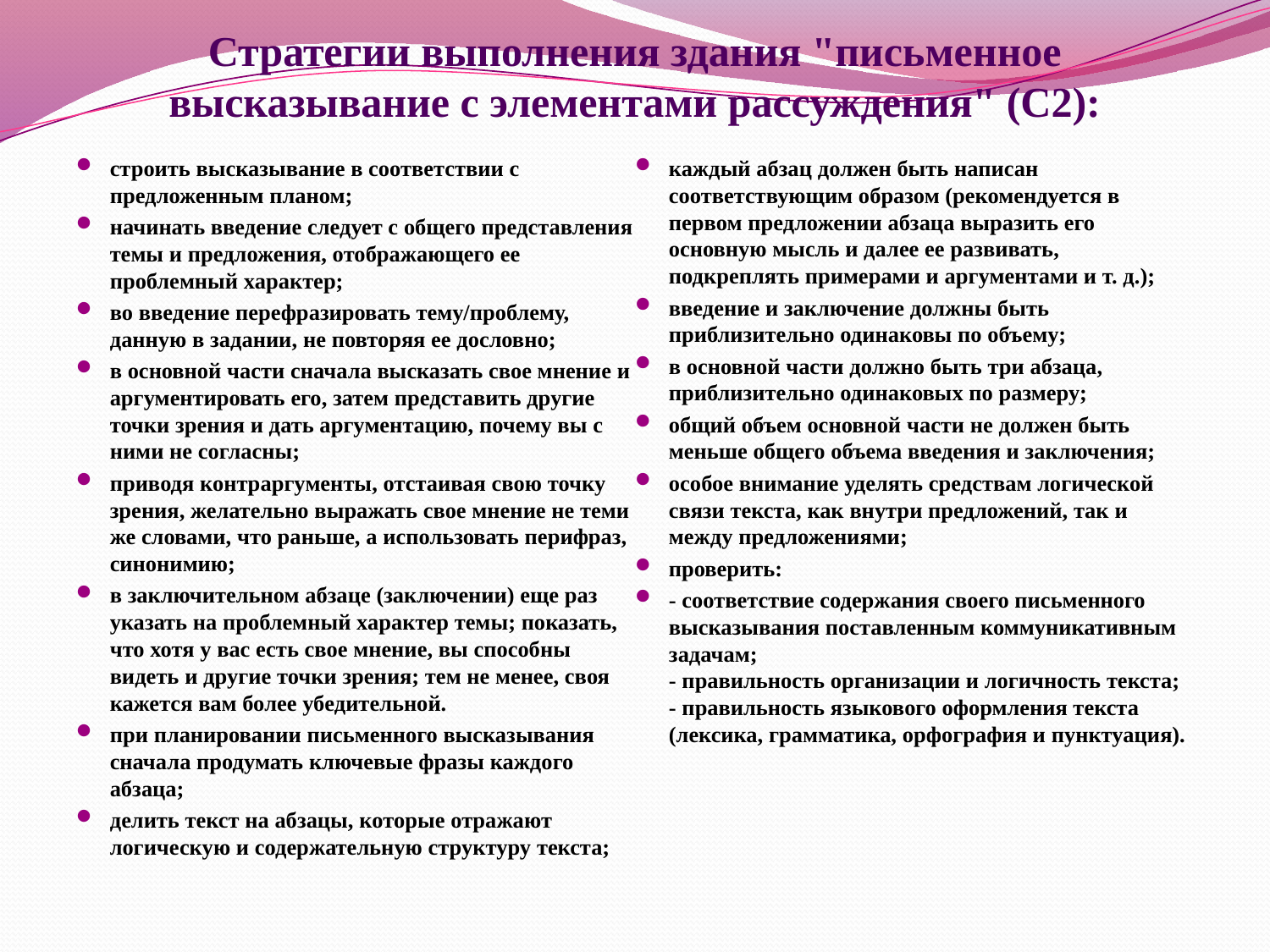

# Стратегии выполнения здания "письменное высказывание с элементами рассуждения" (С2):

строить высказывание в соответствии с предложенным планом;
начинать введение следует с общего представления темы и предложения, отображающего ее проблемный характер;
во введение перефразировать тему/проблему, данную в задании, не повторяя ее дословно;
в основной части сначала высказать свое мнение и аргументировать его, затем представить другие точки зрения и дать аргументацию, почему вы с ними не согласны;
приводя контраргументы, отстаивая свою точку зрения, желательно выражать свое мнение не теми же словами, что раньше, а использовать перифраз, синонимию;
в заключительном абзаце (заключении) еще раз указать на проблемный характер темы; показать, что хотя у вас есть свое мнение, вы способны видеть и другие точки зрения; тем не менее, своя кажется вам более убедительной.
при планировании письменного высказывания сначала продумать ключевые фразы каждого абзаца;
делить текст на абзацы, которые отражают логическую и содержательную структуру текста;

каждый абзац должен быть написан соответствующим образом (рекомендуется в первом предложении абзаца выразить его основную мысль и далее ее развивать, подкреплять примерами и аргументами и т. д.);
введение и заключение должны быть приблизительно одинаковы по объему;
в основной части должно быть три абзаца, приблизительно одинаковых по размеру;
общий объем основной части не должен быть меньше общего объема введения и заключения;
особое внимание уделять средствам логической связи текста, как внутри предложений, так и между предложениями;
проверить:
- соответствие содержания своего письменного высказывания поставленным коммуникативным задачам; 
- правильность организации и логичность текста; 
- правильность языкового оформления текста (лексика, грамматика, орфография и пунктуация).